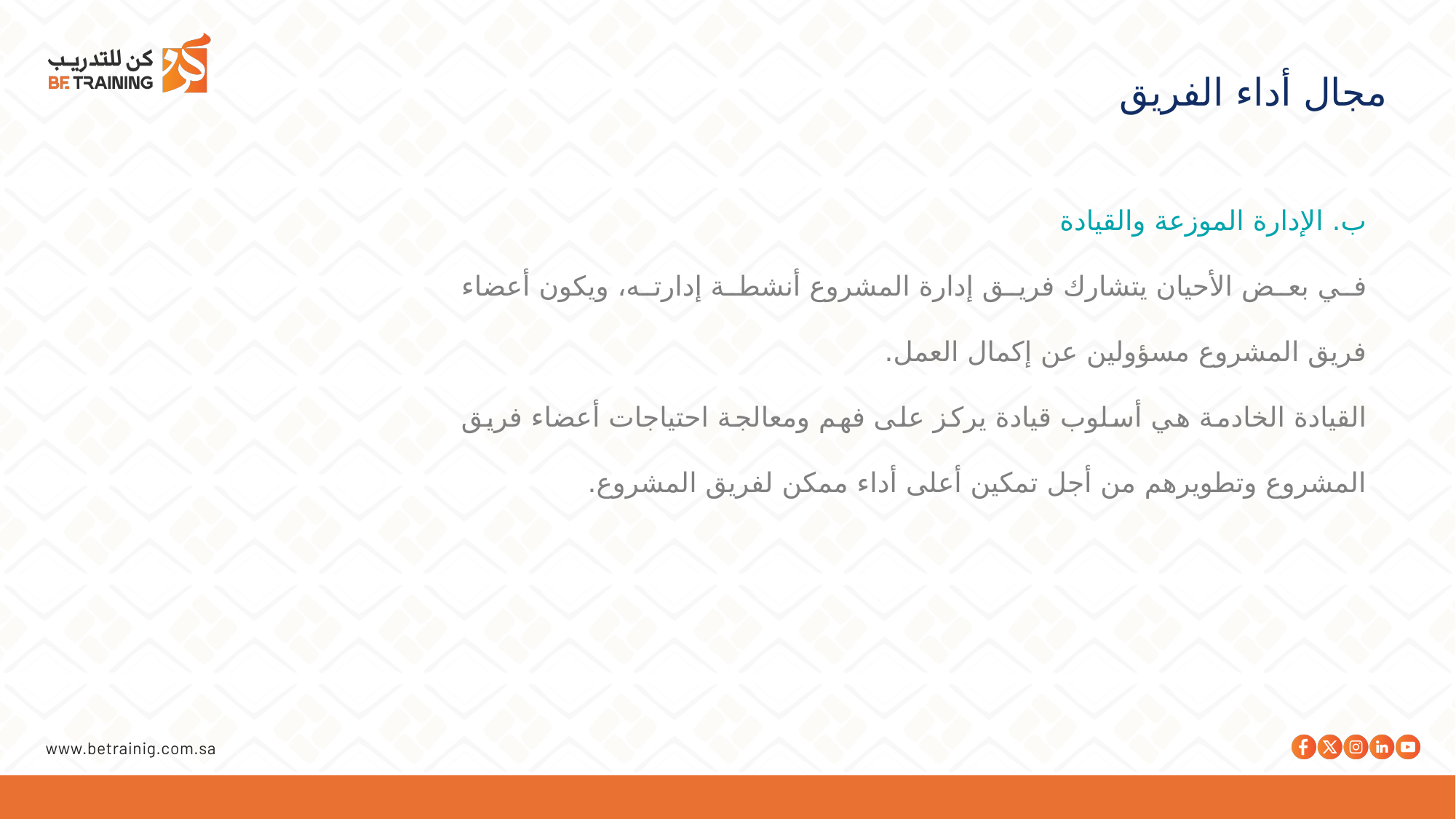

مجال أداء الفريق
ب. الإدارة الموزعة والقيادة
في بعض الأحيان يتشارك فريق إدارة المشروع أنشطة إدارته، ويكون أعضاء فريق المشروع مسؤولين عن إكمال العمل.
القيادة الخادمة هي أسلوب قيادة يركز على فهم ومعالجة احتياجات أعضاء فريق المشروع وتطويرهم من أجل تمكين أعلى أداء ممكن لفريق المشروع.